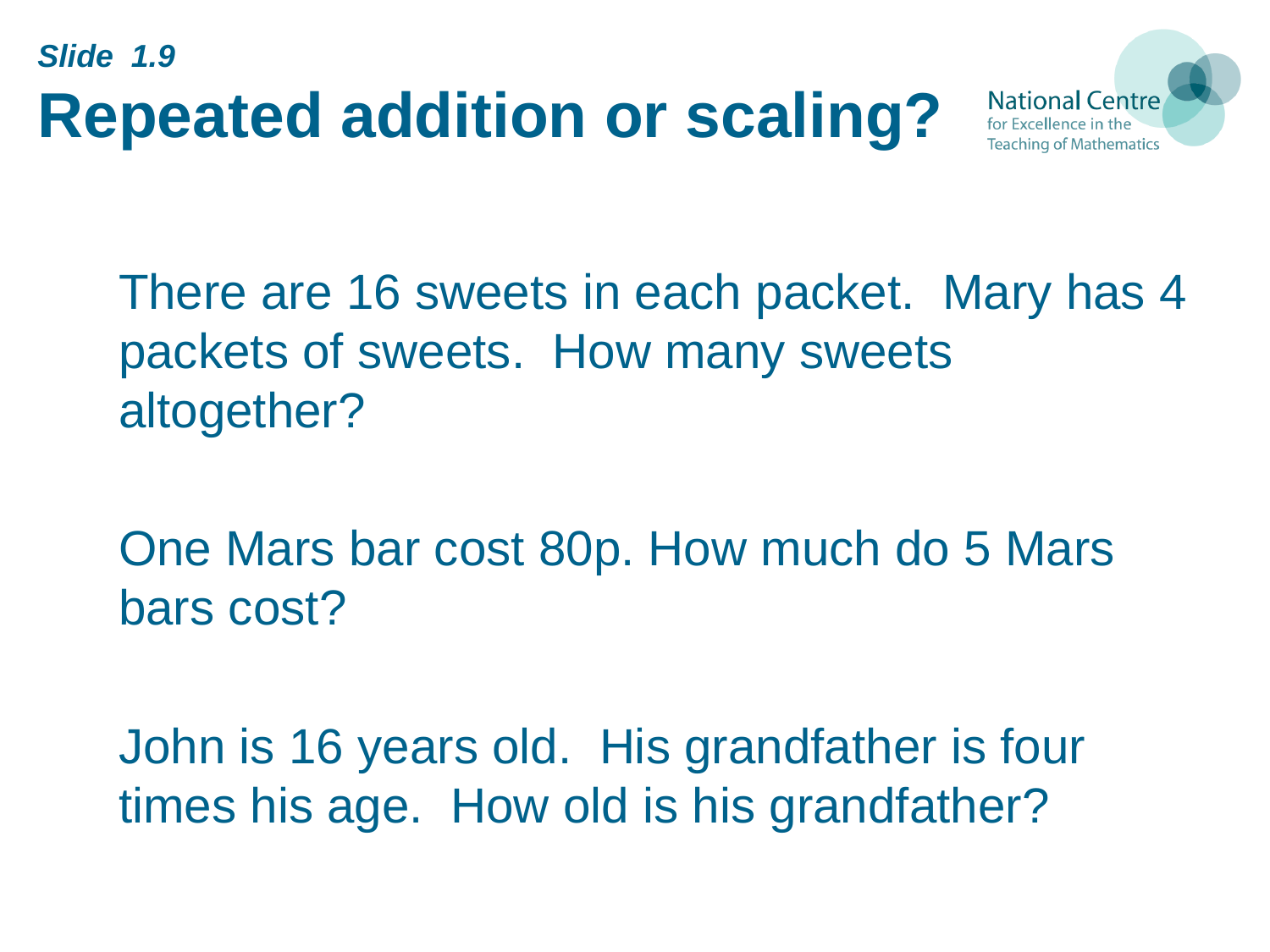

# Slide  1.9 Repeated addition or scaling?
There are 16 sweets in each packet.  Mary has 4 packets of sweets.  How many sweets altogether?

One Mars bar cost 80p. How much do 5 Mars bars cost?

John is 16 years old.  His grandfather is four times his age.  How old is his grandfather?